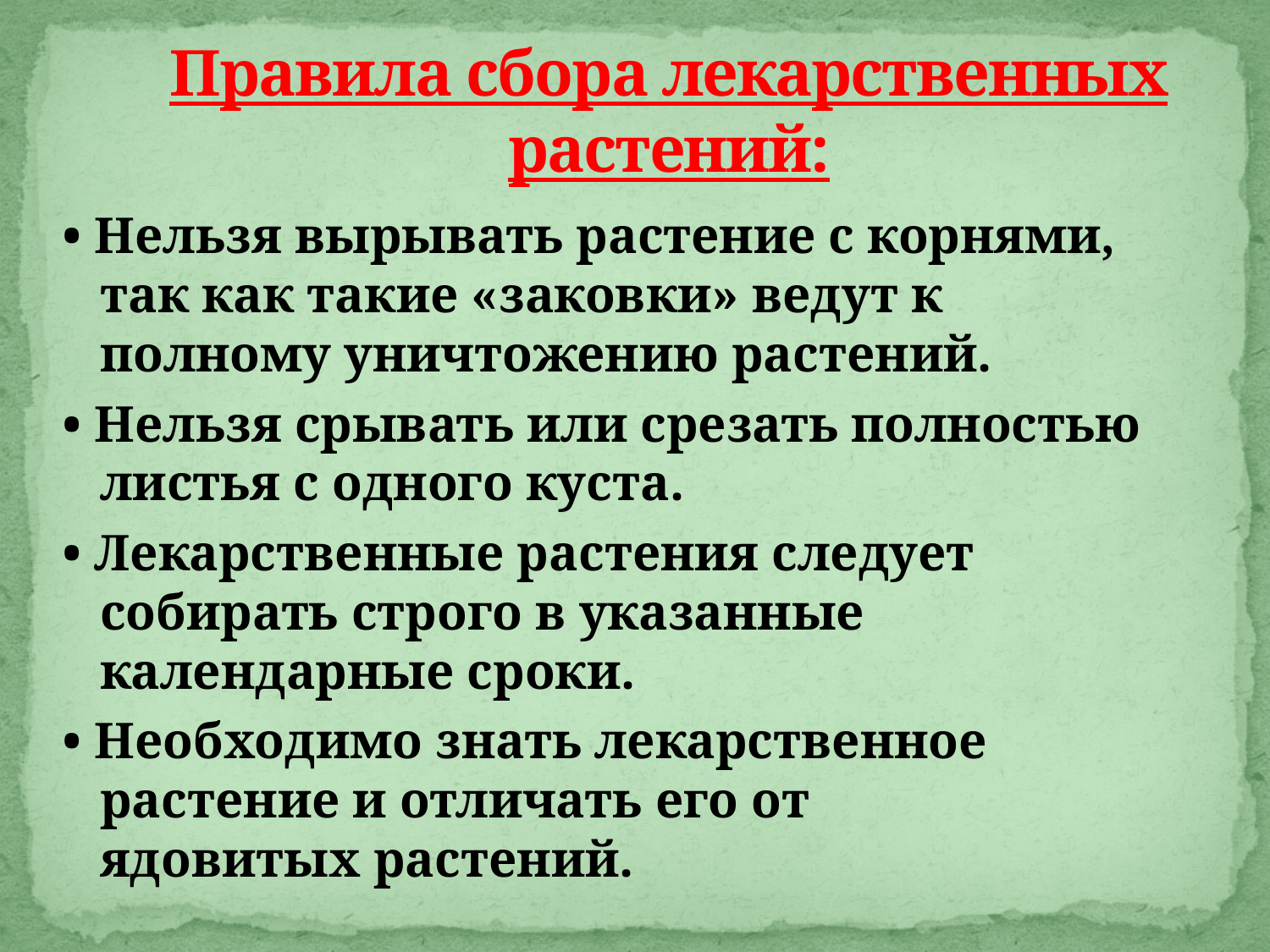

# Правила сбора лекарственных растений:
• Нельзя вырывать растение с корнями, так как такие «заковки» ведут к полному уничтожению растений.
• Нельзя срывать или срезать полностью листья с одного куста.
• Лекарственные растения следует собирать строго в указанные календарные сроки.
• Необходимо знать лекарственное растение и отличать его от ядовитых растений.